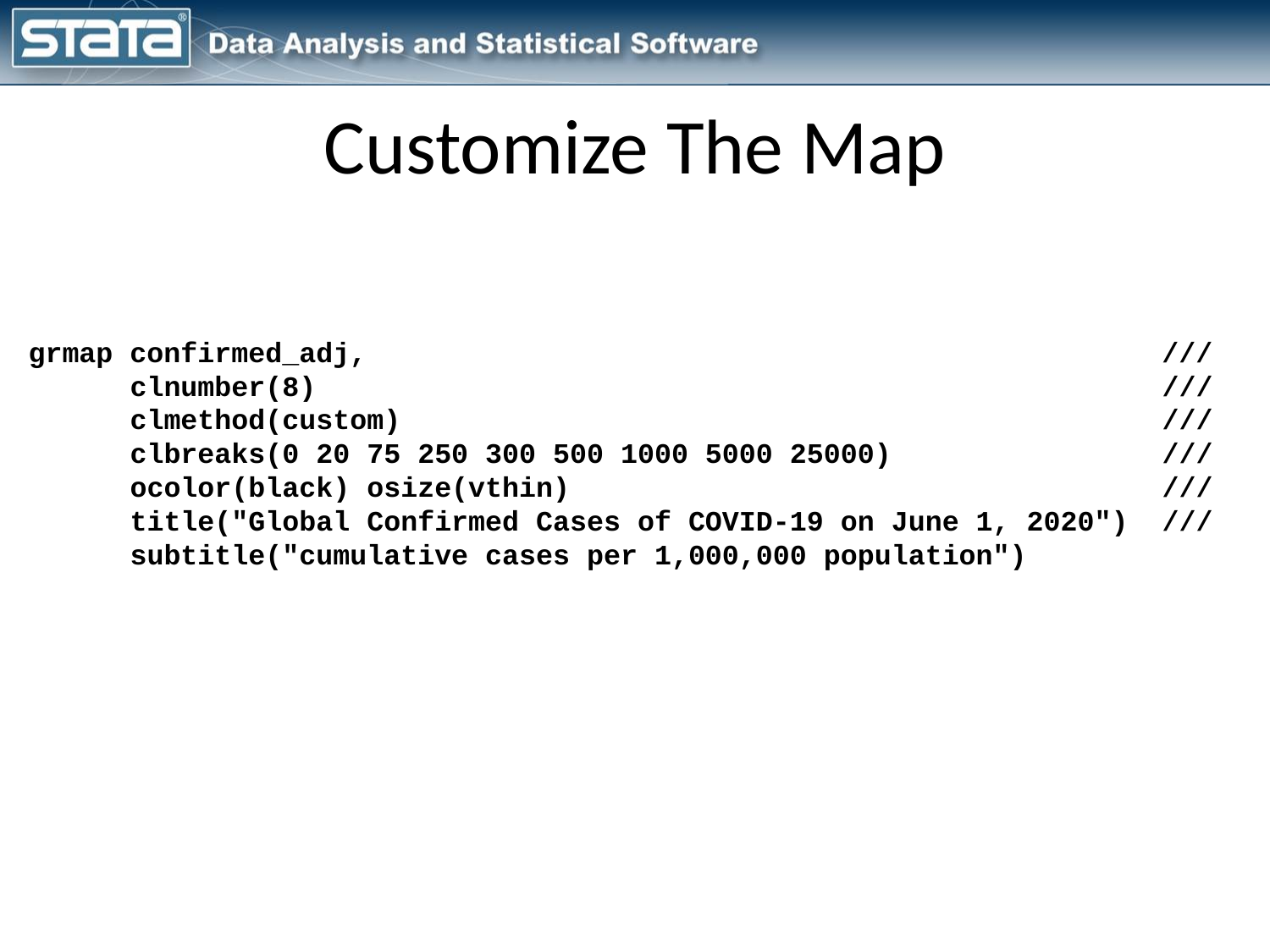

# Customize The Map
grmap confirmed_adj,                                               ///
      clnumber(8)                                                  ///
      clmethod(custom)                                             ///
      clbreaks(0 20 75 250 300 500 1000 5000 25000)                ///
      ocolor(black) osize(vthin)                                   ///
      title("Global Confirmed Cases of COVID-19 on June 1, 2020")  ///
      subtitle("cumulative cases per 1,000,000 population")